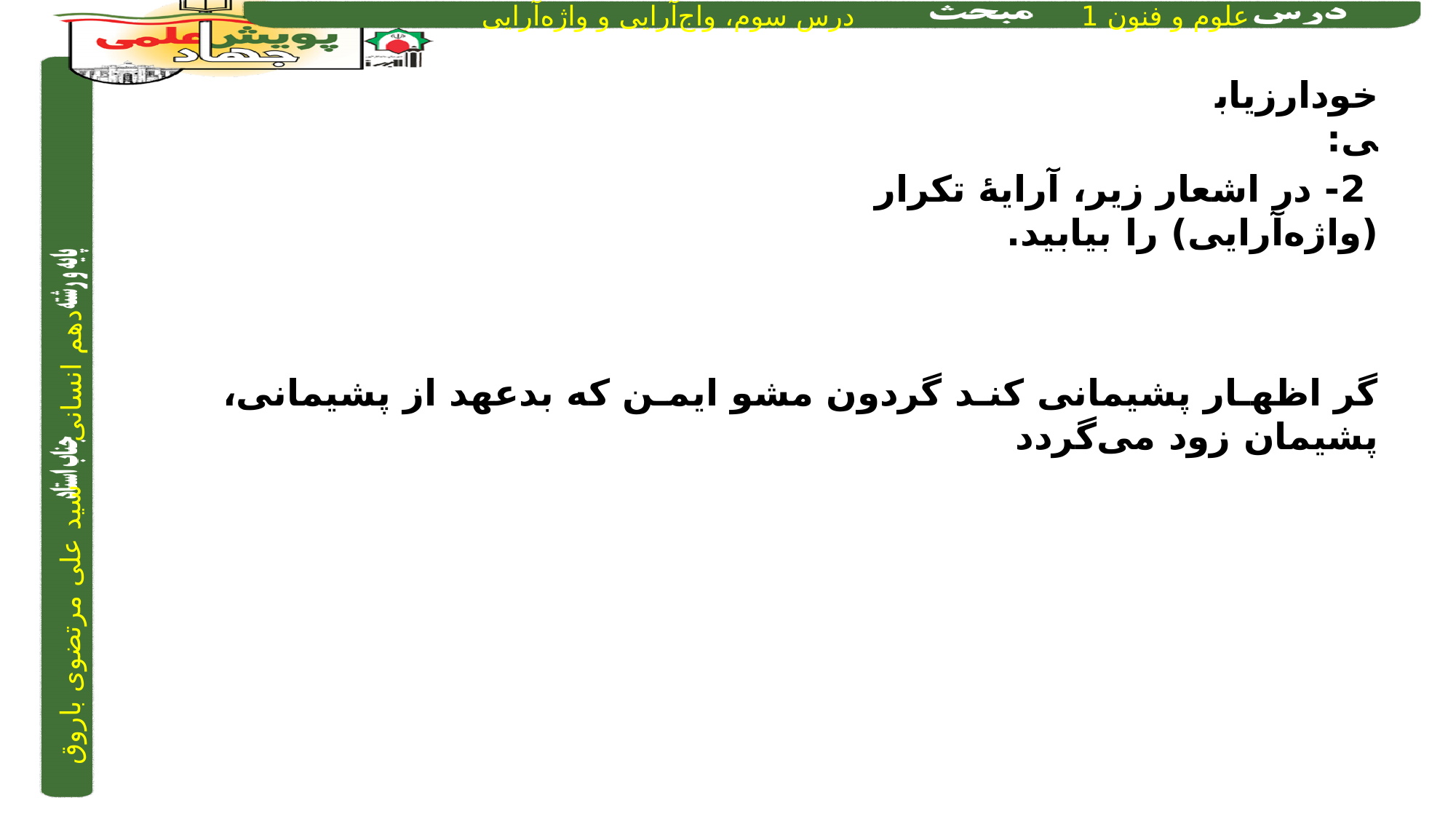

خودارزیابی:
 2- در اشعار زیر، آرایۀ تکرار (واژه‌آرایی) را بیابید.
گر اظهـار پشیمانی کنـد گردون مشو ایمـن 	که بدعهد از پشیمانی، پشیمان زود می‌گردد